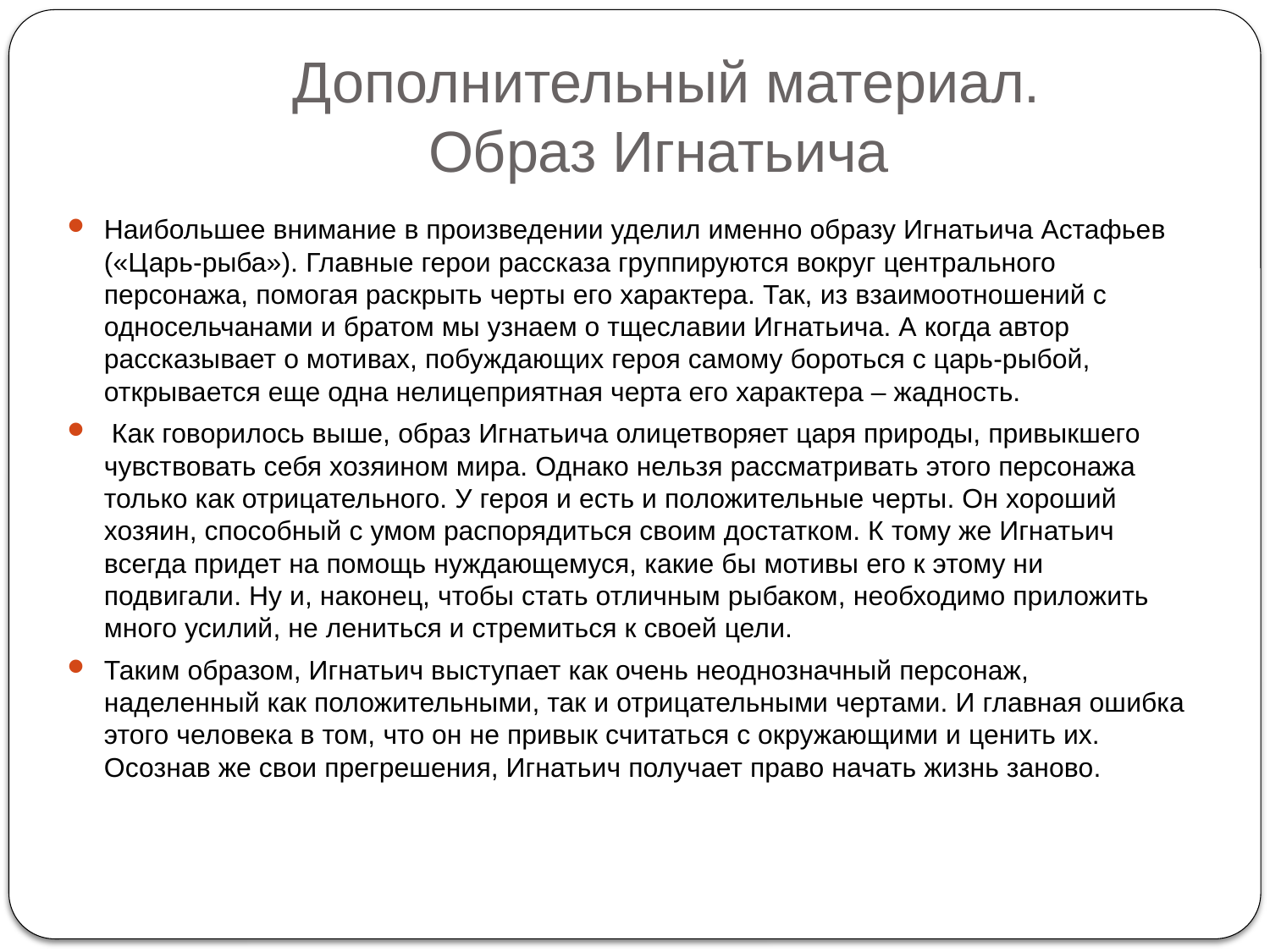

# Дополнительный материал. Образ Игнатьича
Наибольшее внимание в произведении уделил именно образу Игнатьича Астафьев («Царь-рыба»). Главные герои рассказа группируются вокруг центрального персонажа, помогая раскрыть черты его характера. Так, из взаимоотношений с односельчанами и братом мы узнаем о тщеславии Игнатьича. А когда автор рассказывает о мотивах, побуждающих героя самому бороться с царь-рыбой, открывается еще одна нелицеприятная черта его характера – жадность.
 Как говорилось выше, образ Игнатьича олицетворяет царя природы, привыкшего чувствовать себя хозяином мира. Однако нельзя рассматривать этого персонажа только как отрицательного. У героя и есть и положительные черты. Он хороший хозяин, способный с умом распорядиться своим достатком. К тому же Игнатьич всегда придет на помощь нуждающемуся, какие бы мотивы его к этому ни подвигали. Ну и, наконец, чтобы стать отличным рыбаком, необходимо приложить много усилий, не лениться и стремиться к своей цели.
Таким образом, Игнатьич выступает как очень неоднозначный персонаж, наделенный как положительными, так и отрицательными чертами. И главная ошибка этого человека в том, что он не привык считаться с окружающими и ценить их. Осознав же свои прегрешения, Игнатьич получает право начать жизнь заново.